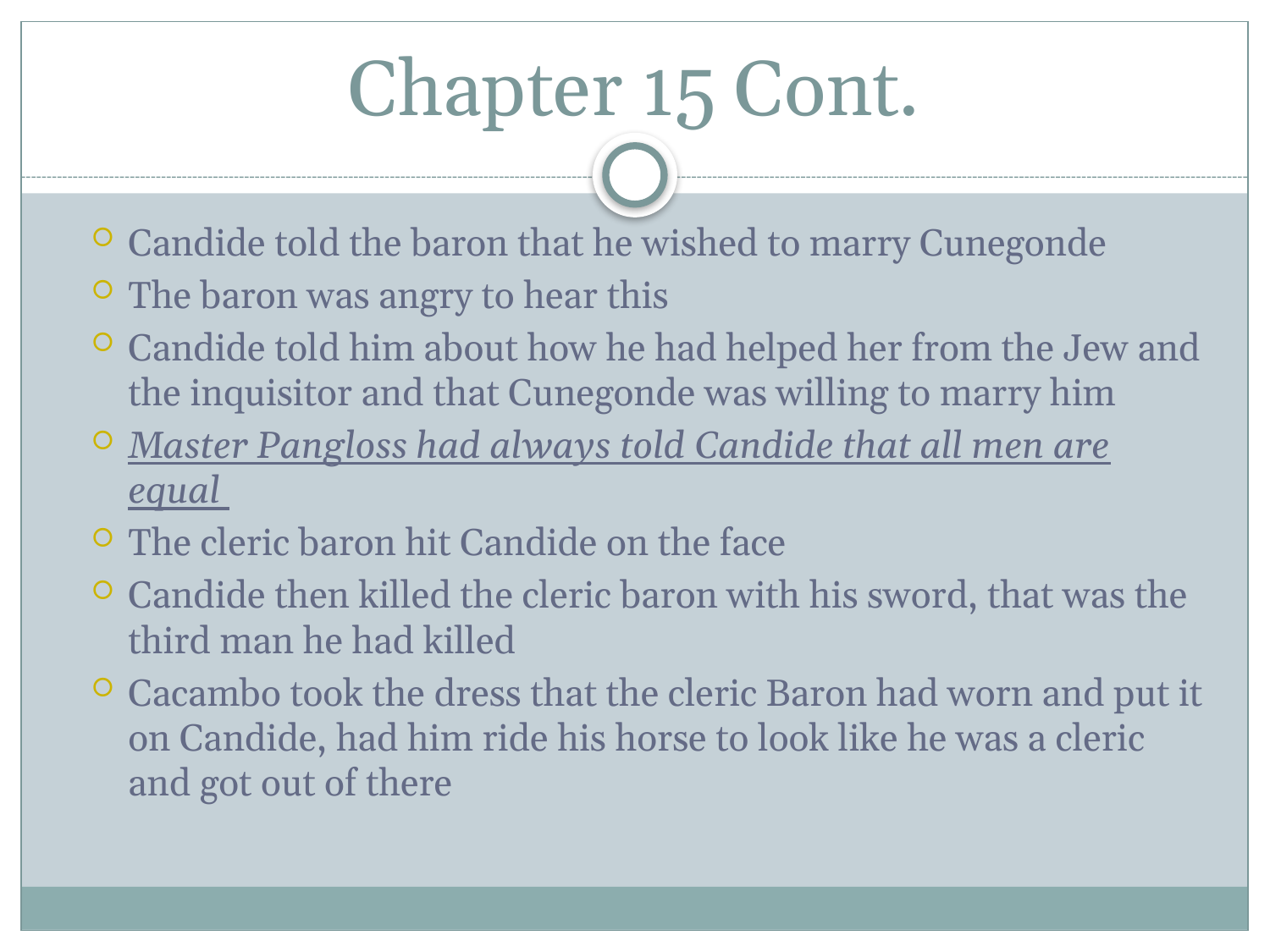

# Chapter 15 Cont.
Candide told the baron that he wished to marry Cunegonde
The baron was angry to hear this
Candide told him about how he had helped her from the Jew and the inquisitor and that Cunegonde was willing to marry him
Master Pangloss had always told Candide that all men are equal
The cleric baron hit Candide on the face
Candide then killed the cleric baron with his sword, that was the third man he had killed
Cacambo took the dress that the cleric Baron had worn and put it on Candide, had him ride his horse to look like he was a cleric and got out of there